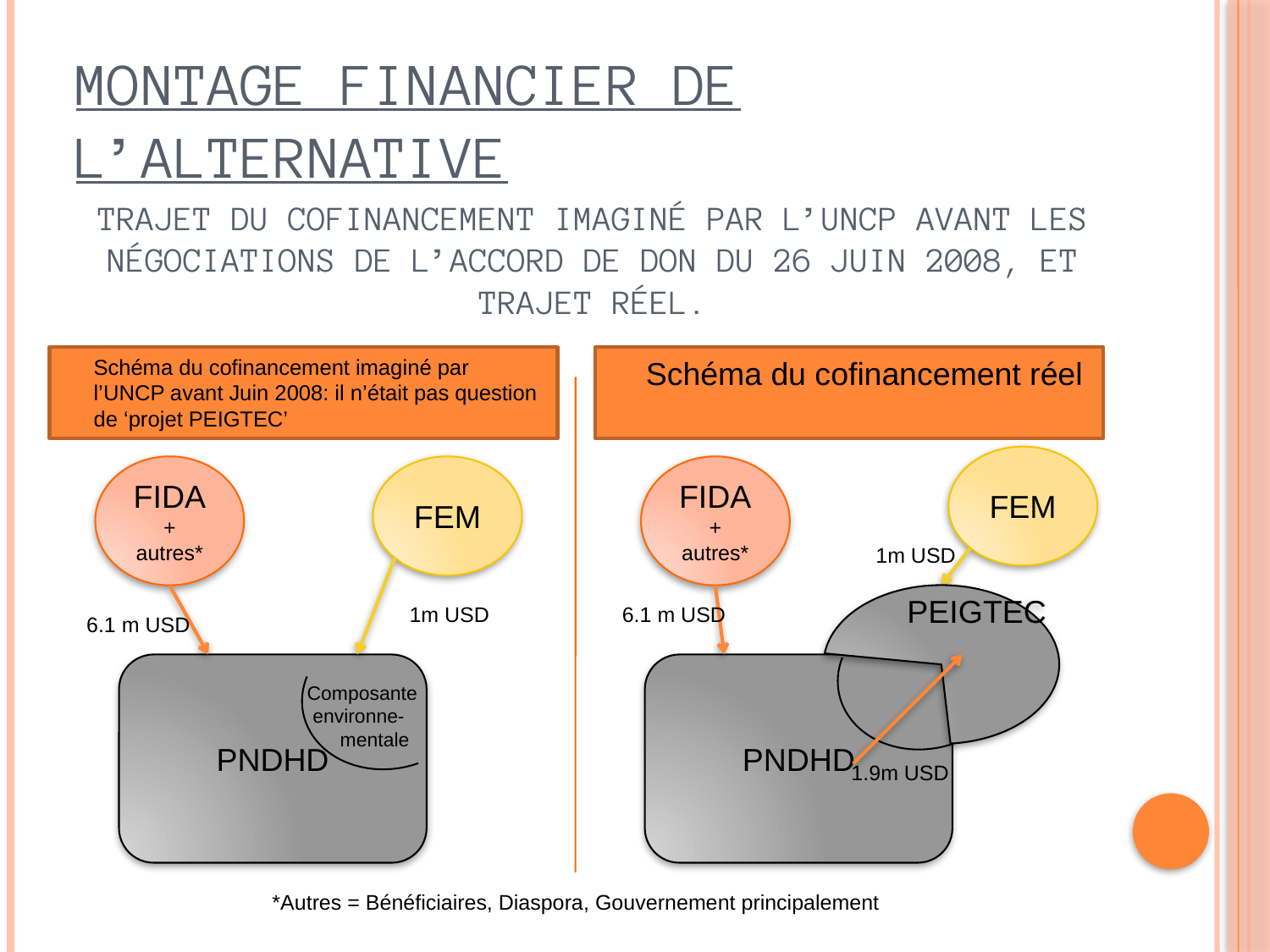

# Montage financier de l’alternative
Trajet du cofinancement imaginé par l’uncp avant les négociations de l’Accord de Don du 26 Juin 2008, et trajet réel.
Schéma du cofinancement imaginé par l’UNCP avant Juin 2008: il n’était pas question de ‘projet PEIGTEC’
Schéma du cofinancement réel
FEM
FIDA
+ autres*
FEM
FIDA
+ autres*
1m USD
PEIGTEC
1m USD
6.1 m USD

6.1 m USD

PNDHD
PNDHD
Composante
 environne-
      mentale
1.9m USD
*Autres = Bénéficiaires, Diaspora, Gouvernement principalement